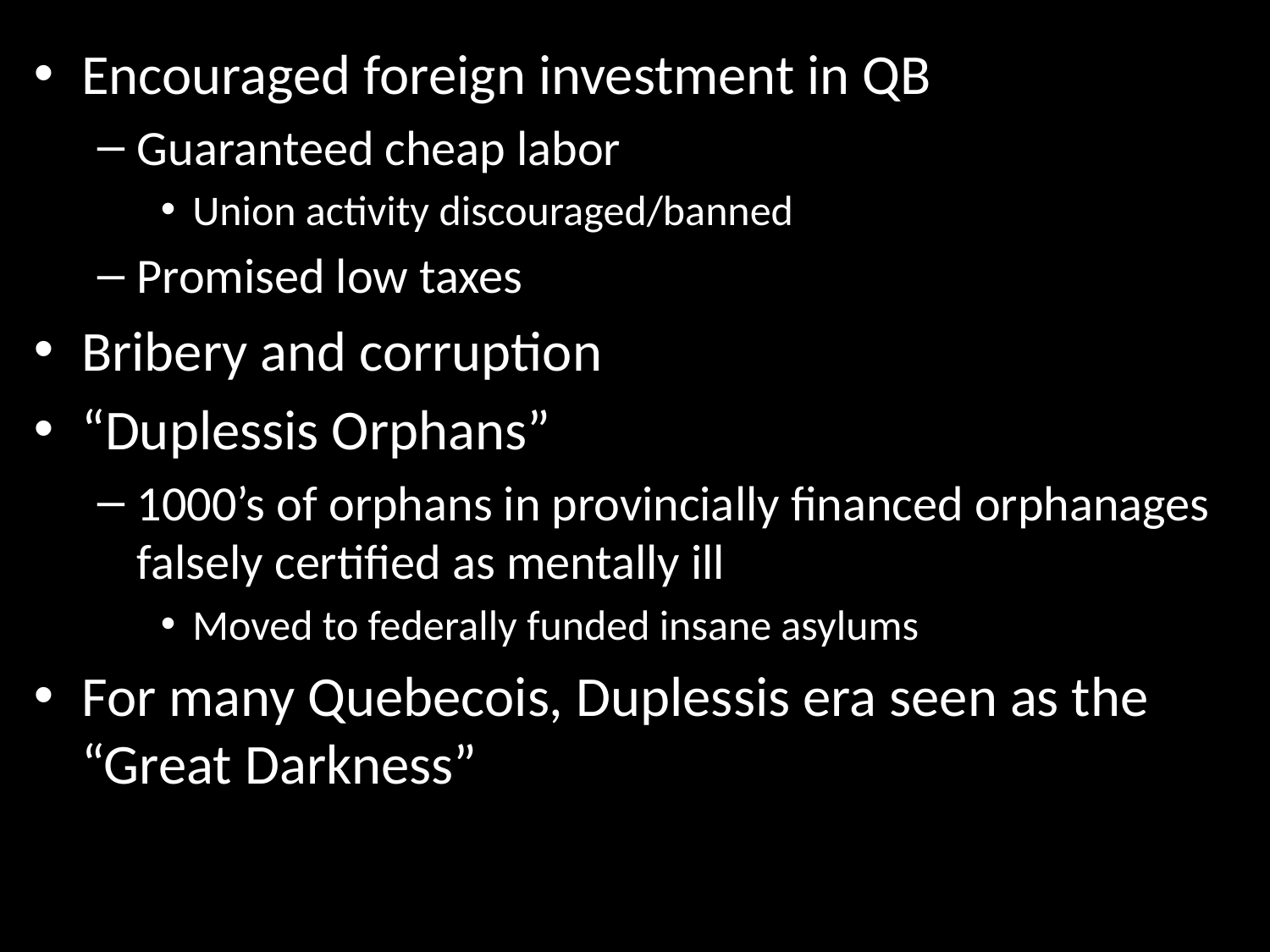

Encouraged foreign investment in QB
Guaranteed cheap labor
Union activity discouraged/banned
Promised low taxes
Bribery and corruption
“Duplessis Orphans”
1000’s of orphans in provincially financed orphanages falsely certified as mentally ill
Moved to federally funded insane asylums
For many Quebecois, Duplessis era seen as the “Great Darkness”